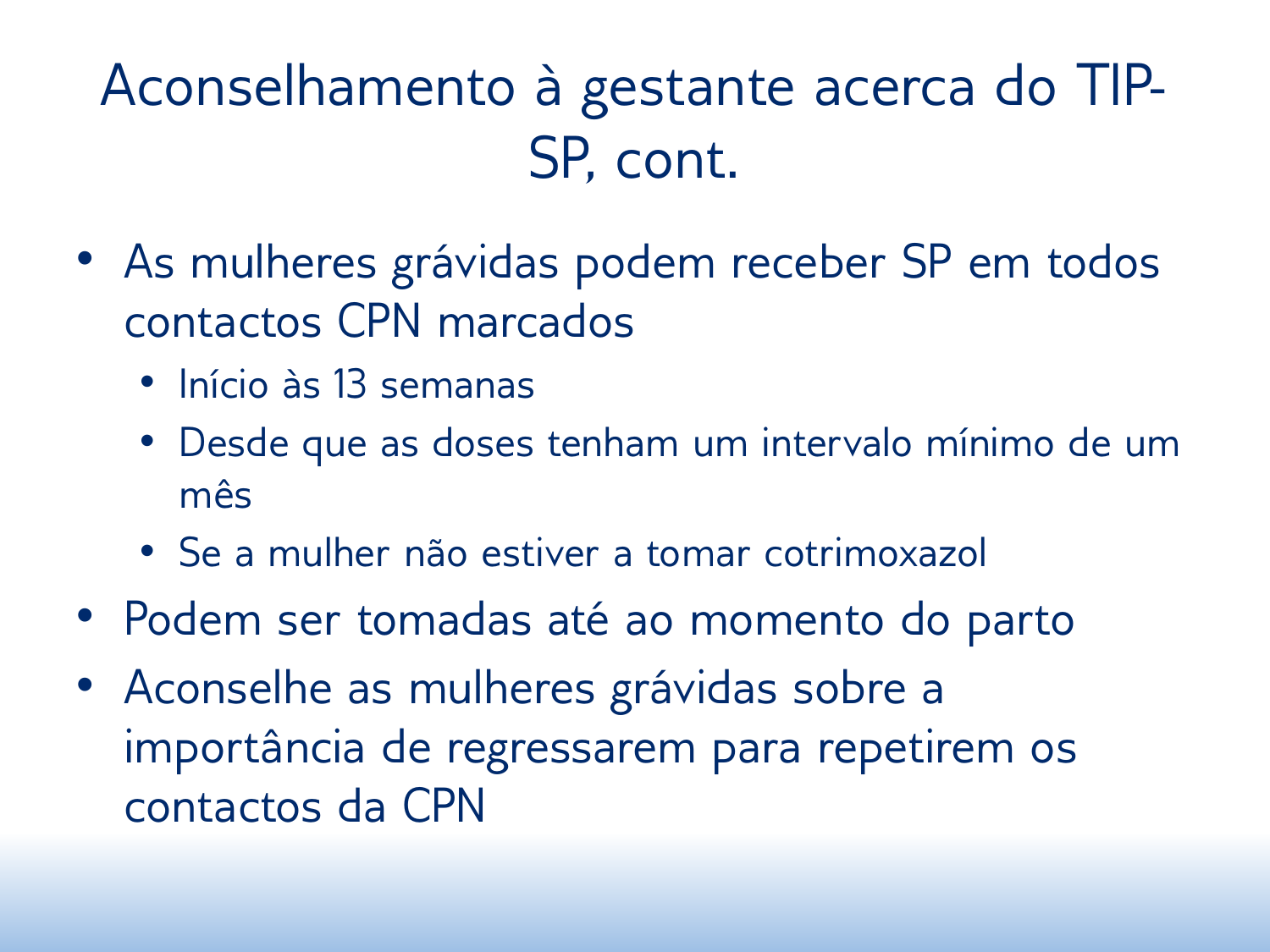

# Aconselhamento à gestante acerca do TIP-SP, cont.
As mulheres grávidas podem receber SP em todos contactos CPN marcados
Início às 13 semanas
Desde que as doses tenham um intervalo mínimo de um mês
Se a mulher não estiver a tomar cotrimoxazol
Podem ser tomadas até ao momento do parto
Aconselhe as mulheres grávidas sobre a importância de regressarem para repetirem os contactos da CPN